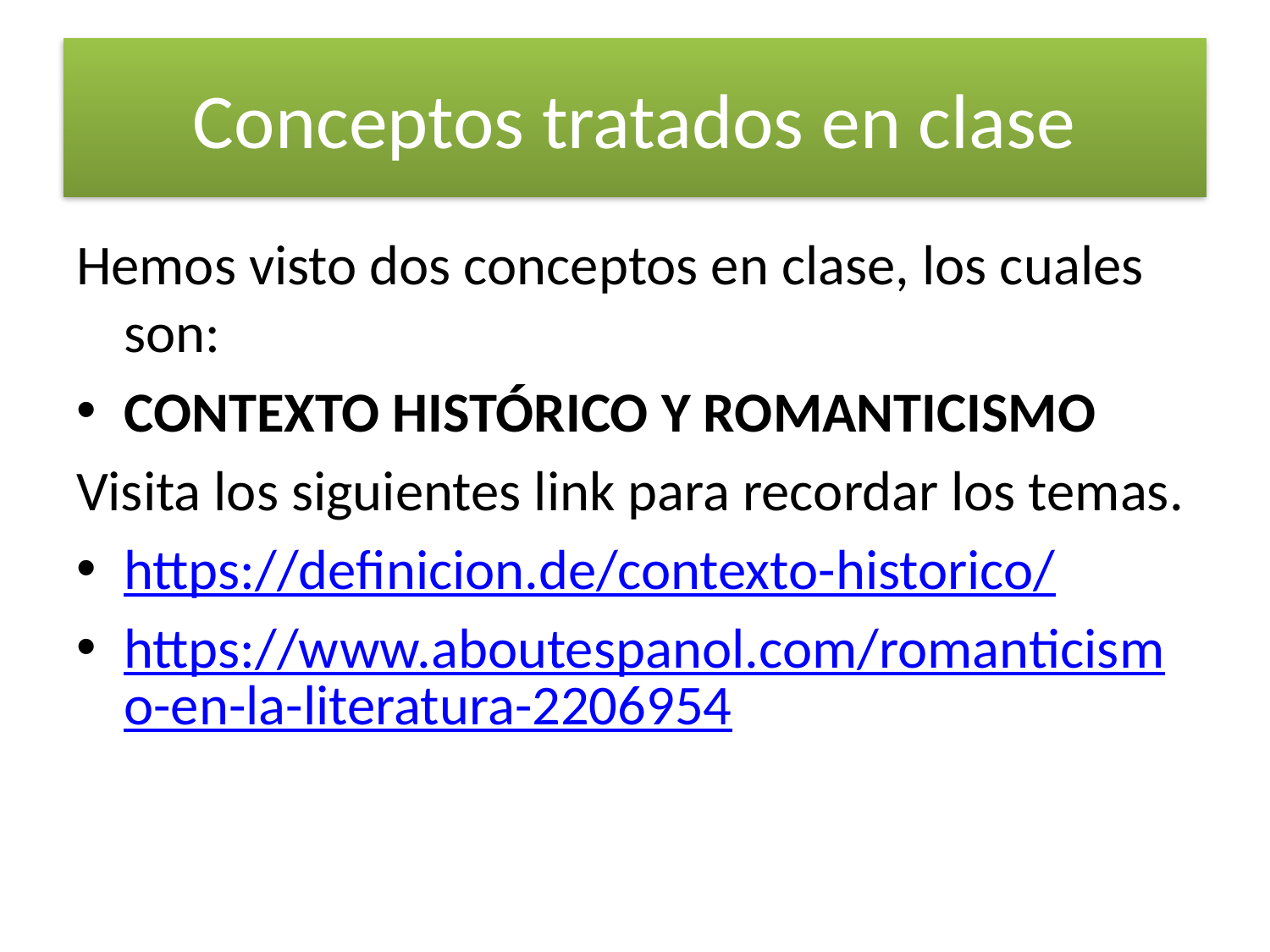

# Conceptos tratados en clase
Hemos visto dos conceptos en clase, los cuales son:
CONTEXTO HISTÓRICO Y ROMANTICISMO
Visita los siguientes link para recordar los temas.
https://definicion.de/contexto-historico/
https://www.aboutespanol.com/romanticismo-en-la-literatura-2206954